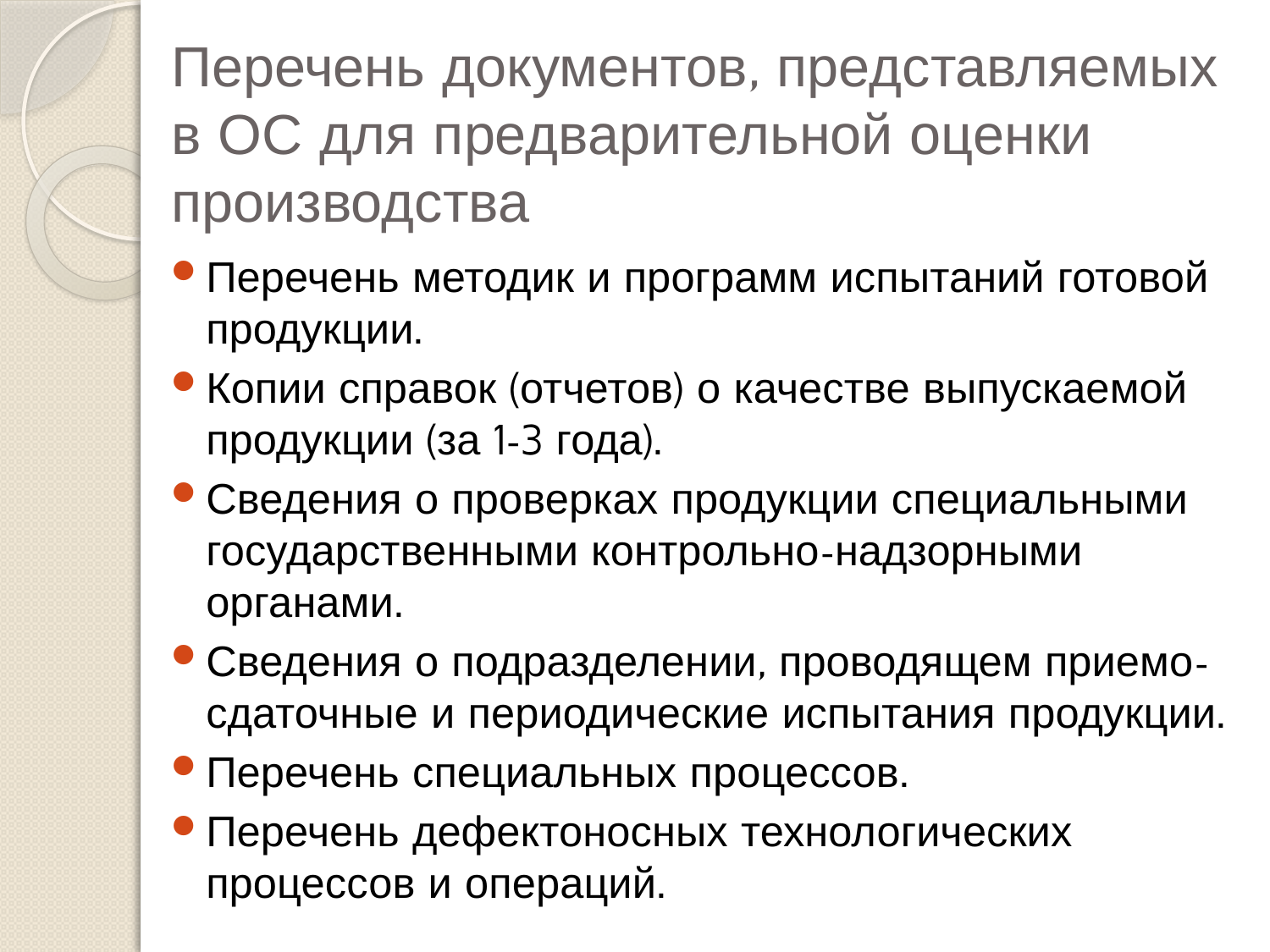

# Перечень документов, представляемых в ОС для предварительной оценки производства
Перечень методик и программ испытаний готовой продукции.
Копии справок (отчетов) о качестве выпускаемой продукции (за 1-3 года).
Сведения о проверках продукции специальными государственными контрольно-надзорными органами.
Сведения о подразделении, проводящем приемо-сдаточные и периодические испытания продукции.
Перечень специальных процессов.
Перечень дефектоносных технологических процессов и операций.